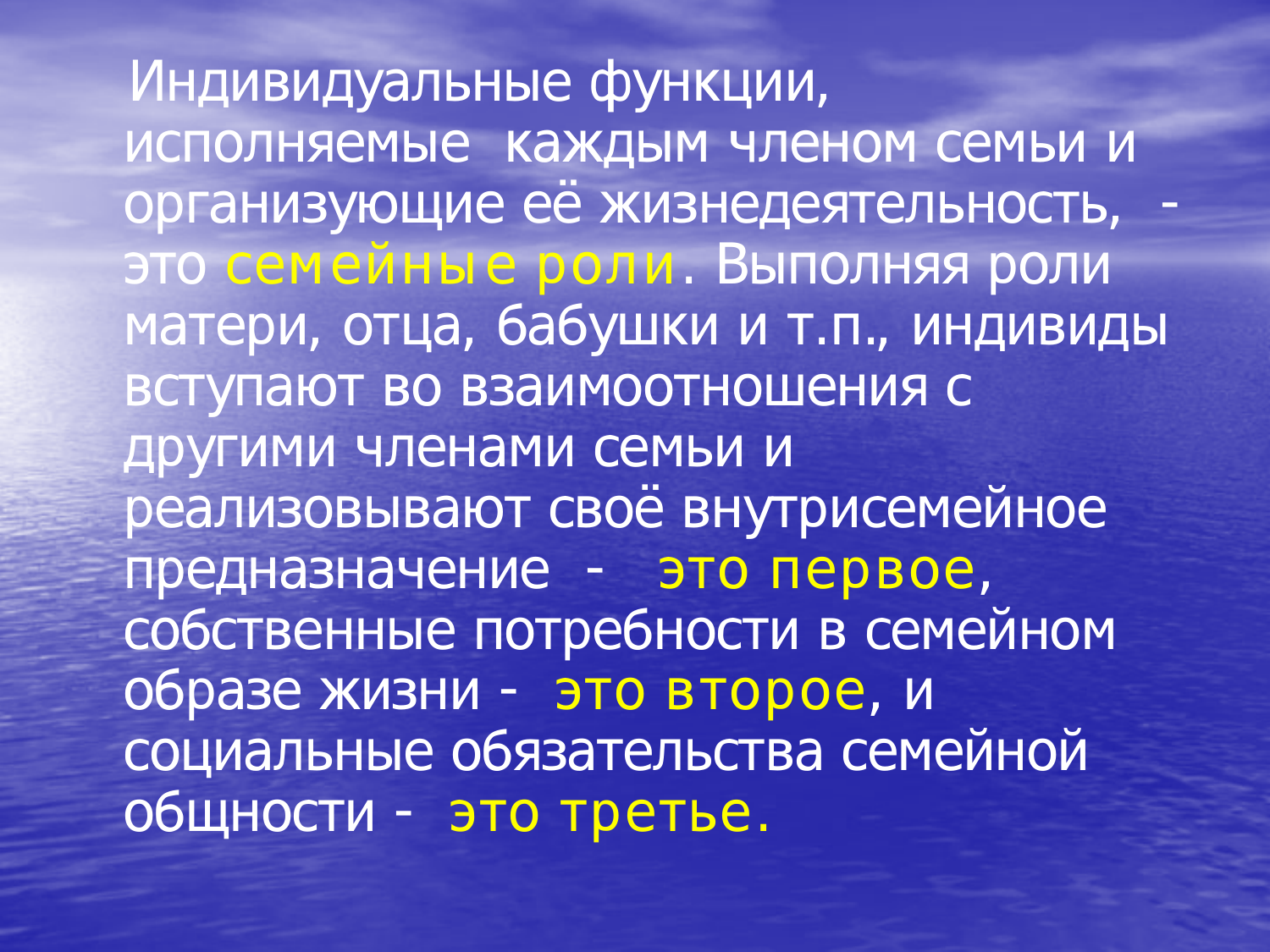

Индивидуальные функции, исполняемые  каждым членом семьи и организующие её жизнедеятельность,  - это семейные роли. Выполняя роли матери, отца, бабушки и т.п., индивиды вступают во взаимоотношения с другими членами семьи и реализовывают своё внутрисемейное предназначение  -   это первое, собственные потребности в семейном образе жизни -  это второе, и социальные обязательства семейной общности -  это третье.